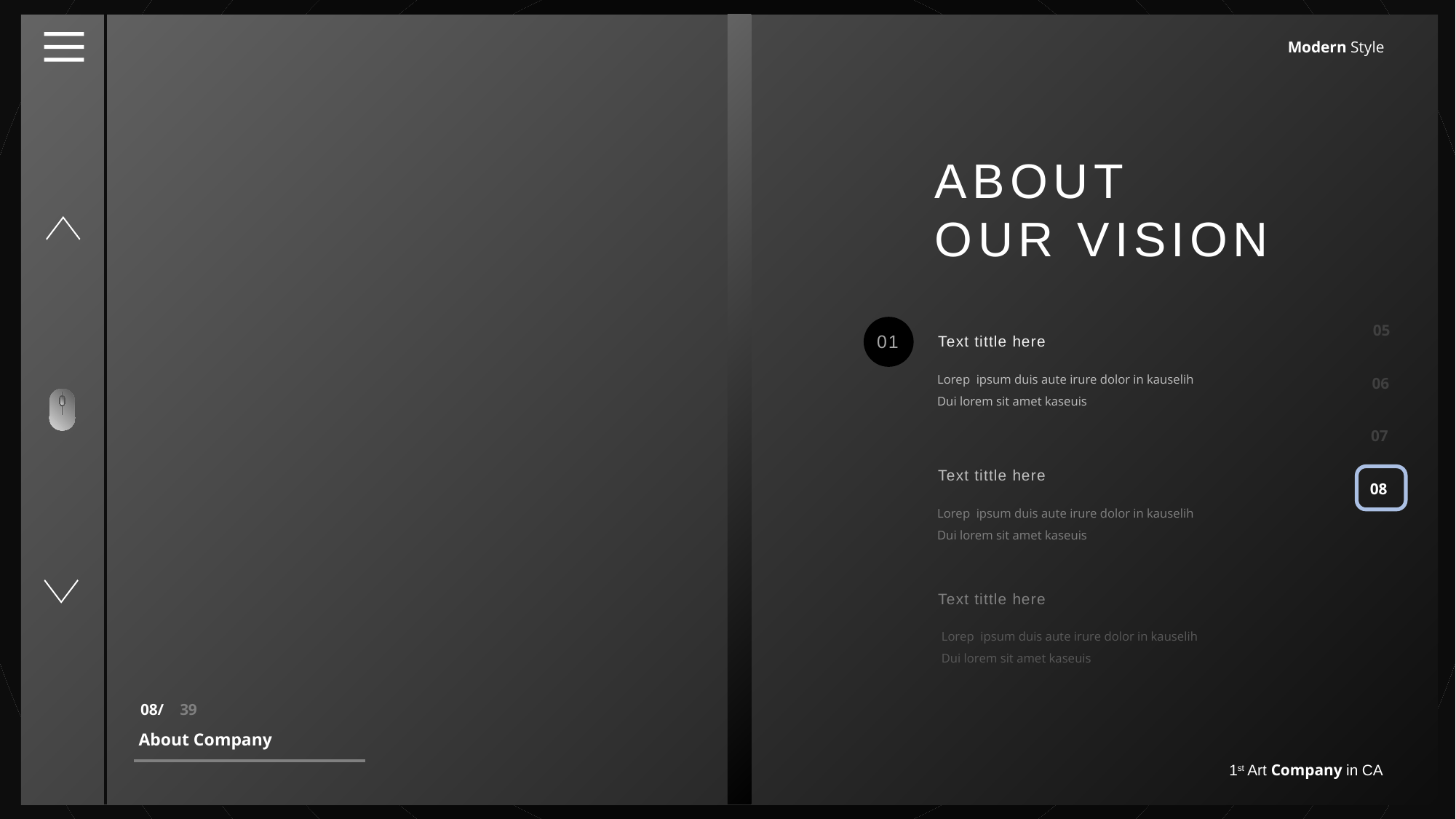

Modern Style
ABOUT
OUR VISION

05

01
Text tittle here
Lorep  ipsum duis aute irure dolor in kauselih
Dui lorem sit amet kaseuis
06

07
Text tittle here

08
Lorep  ipsum duis aute irure dolor in kauselih
Dui lorem sit amet kaseuis

Text tittle here
Lorep  ipsum duis aute irure dolor in kauselih
Dui lorem sit amet kaseuis
08/    39
About Company
1st Art Company in CA